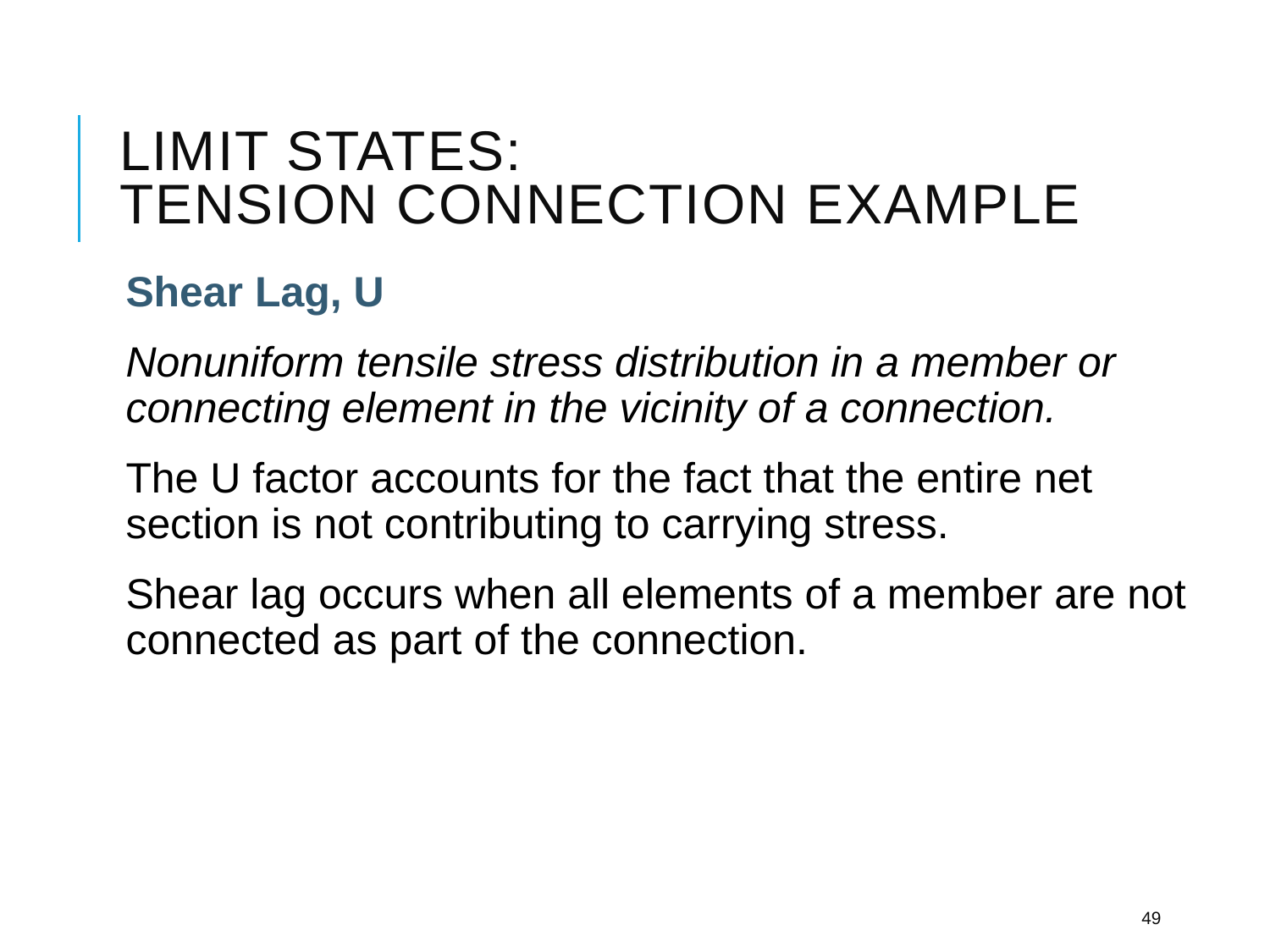

# Limit states: Tension connection example
Shear Lag, U
Nonuniform tensile stress distribution in a member or connecting element in the vicinity of a connection.
The U factor accounts for the fact that the entire net section is not contributing to carrying stress.
Shear lag occurs when all elements of a member are not connected as part of the connection.

49